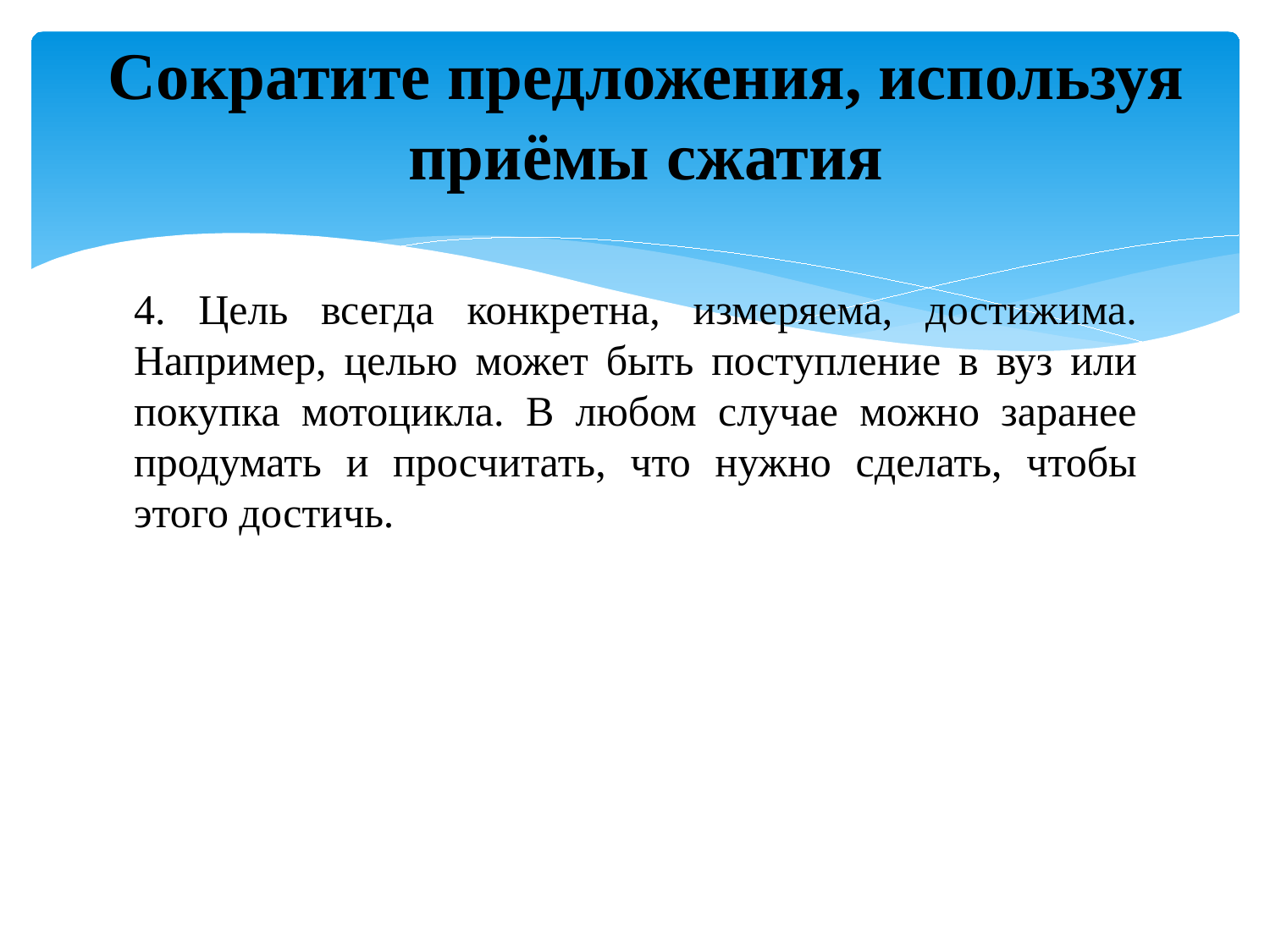

# Сократите предложения, используя приёмы сжатия
4. Цель всегда конкретна, измеряема, достижима. Например, целью может быть поступление в вуз или покупка мотоцикла. В любом случае можно заранее продумать и просчитать, что нужно сделать, чтобы этого достичь.